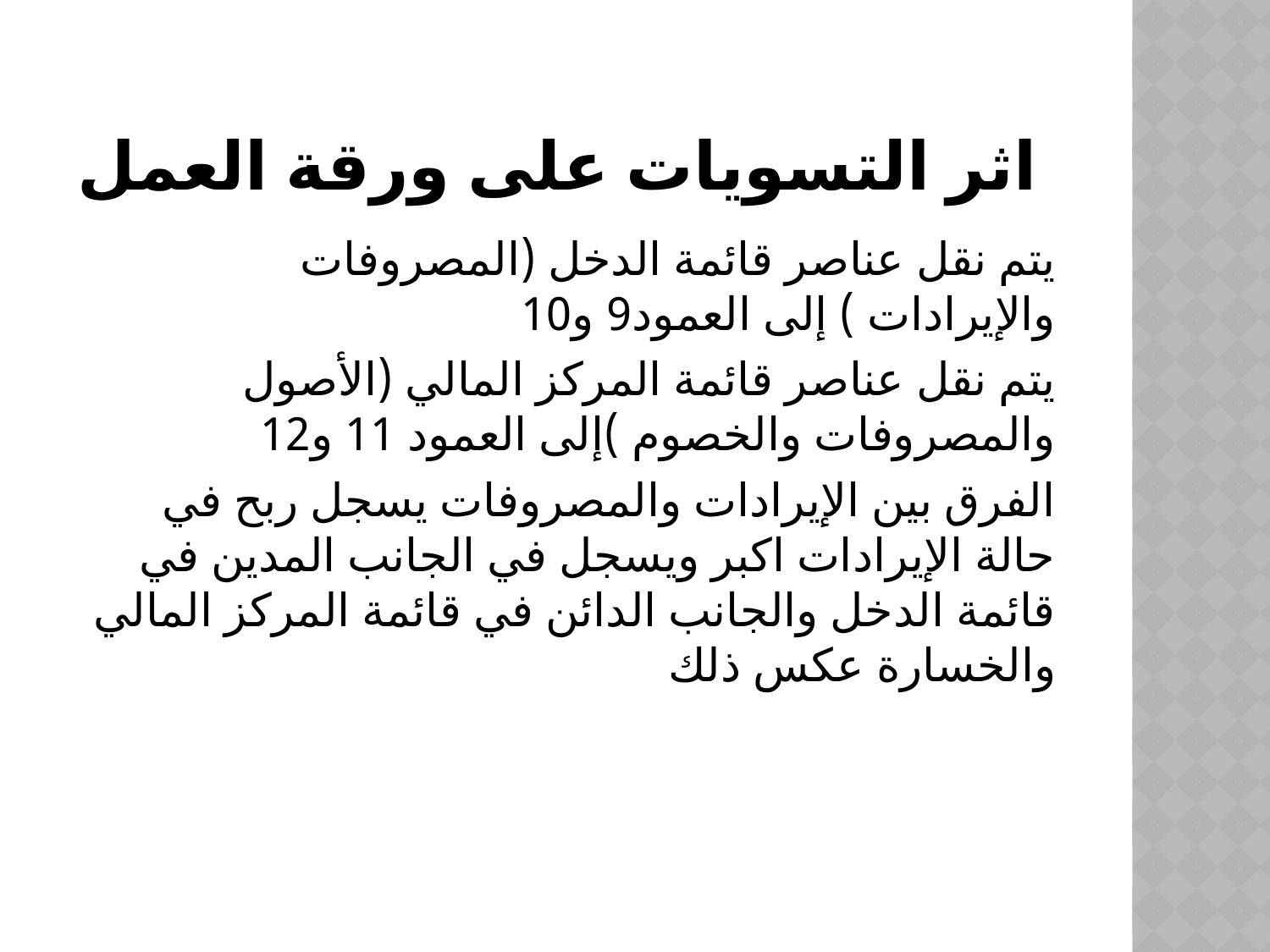

# اثر التسويات على ورقة العمل
يتم نقل عناصر قائمة الدخل (المصروفات والإيرادات ) إلى العمود9 و10
يتم نقل عناصر قائمة المركز المالي (الأصول والمصروفات والخصوم )إلى العمود 11 و12
الفرق بين الإيرادات والمصروفات يسجل ربح في حالة الإيرادات اكبر ويسجل في الجانب المدين في قائمة الدخل والجانب الدائن في قائمة المركز المالي والخسارة عكس ذلك